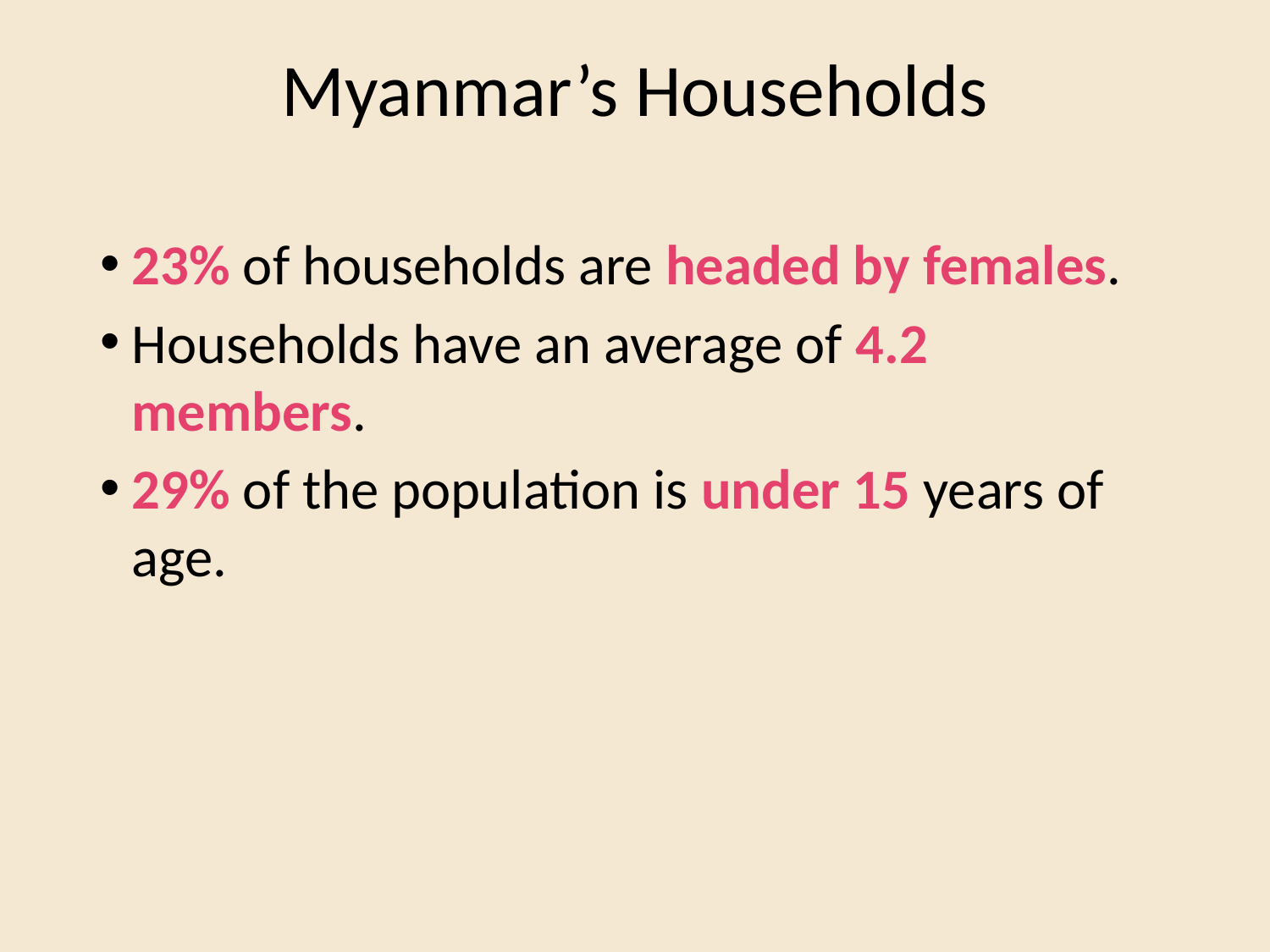

# Myanmar’s Households
23% of households are headed by females.
Households have an average of 4.2 members.
29% of the population is under 15 years of age.